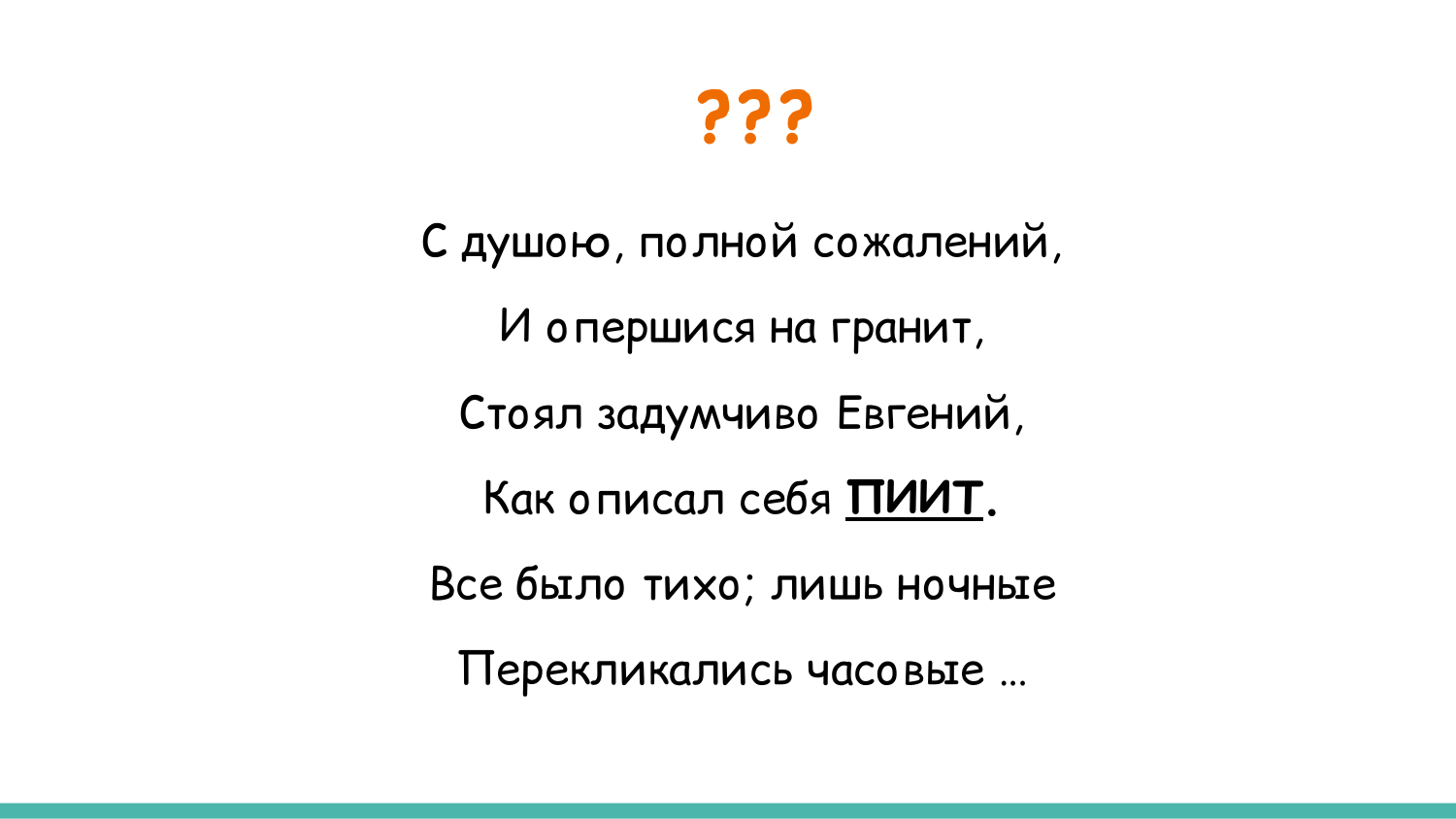

# ???
С душою, полной сожалений,
И опершися на гранит,
Стоял задумчиво Евгений,
Как описал себя ПИИТ.
Все было тихо; лишь ночные
Перекликались часовые …